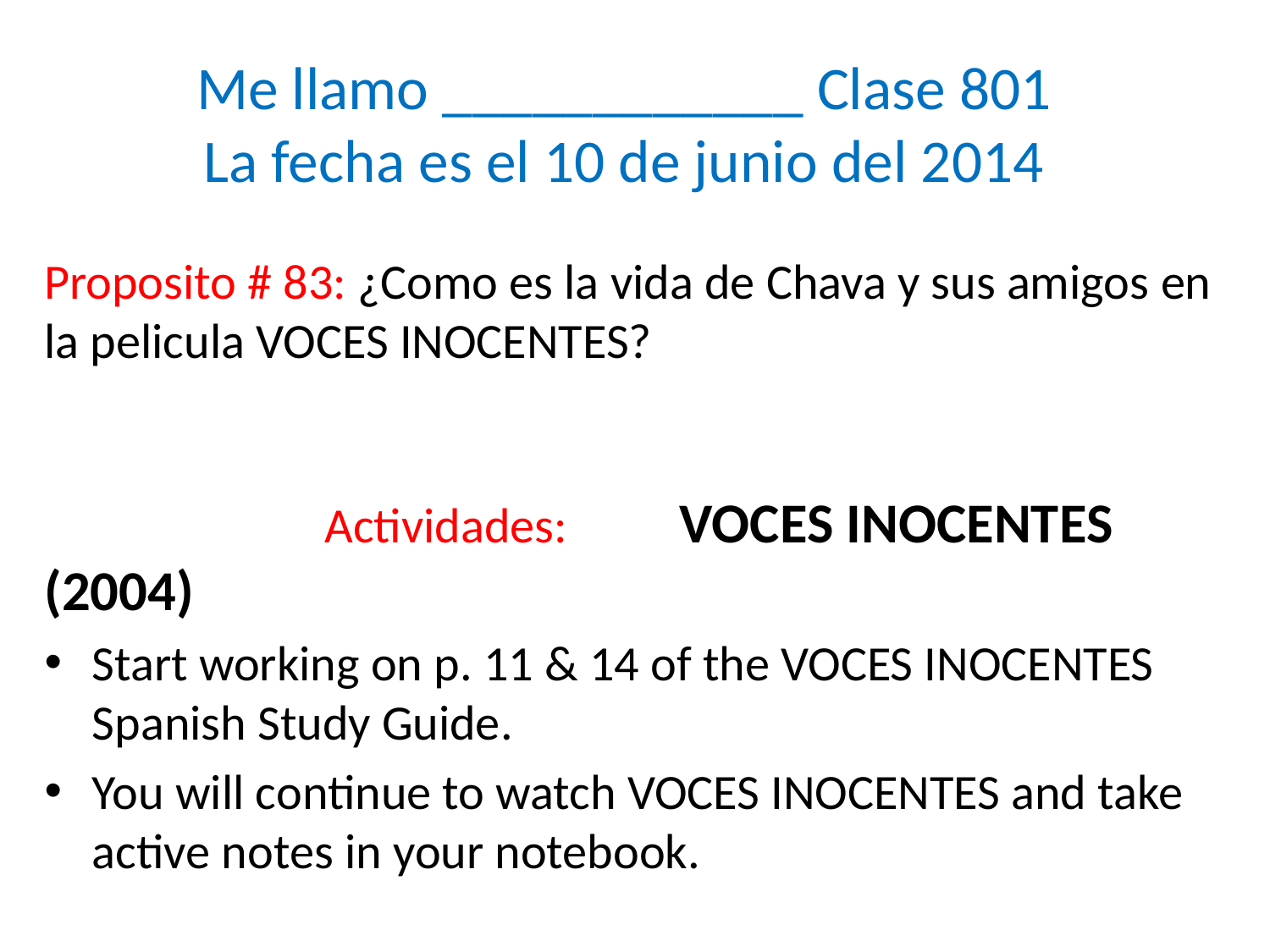

# Me llamo ____________ Clase 801 La fecha es el 10 de junio del 2014
Proposito # 83: ¿Como es la vida de Chava y sus amigos en la pelicula VOCES INOCENTES?                                                                                                                                                                                                                                                                                                    Actividades: 	VOCES INOCENTES (2004)
Start working on p. 11 & 14 of the VOCES INOCENTES	 Spanish Study Guide.
You will continue to watch VOCES INOCENTES and take active notes in your notebook.

Tarea # 83: Finish p.9 (#4.3)-12 (3.2) & 14 of the VOCES INOCENTES Spanish Study Guide.